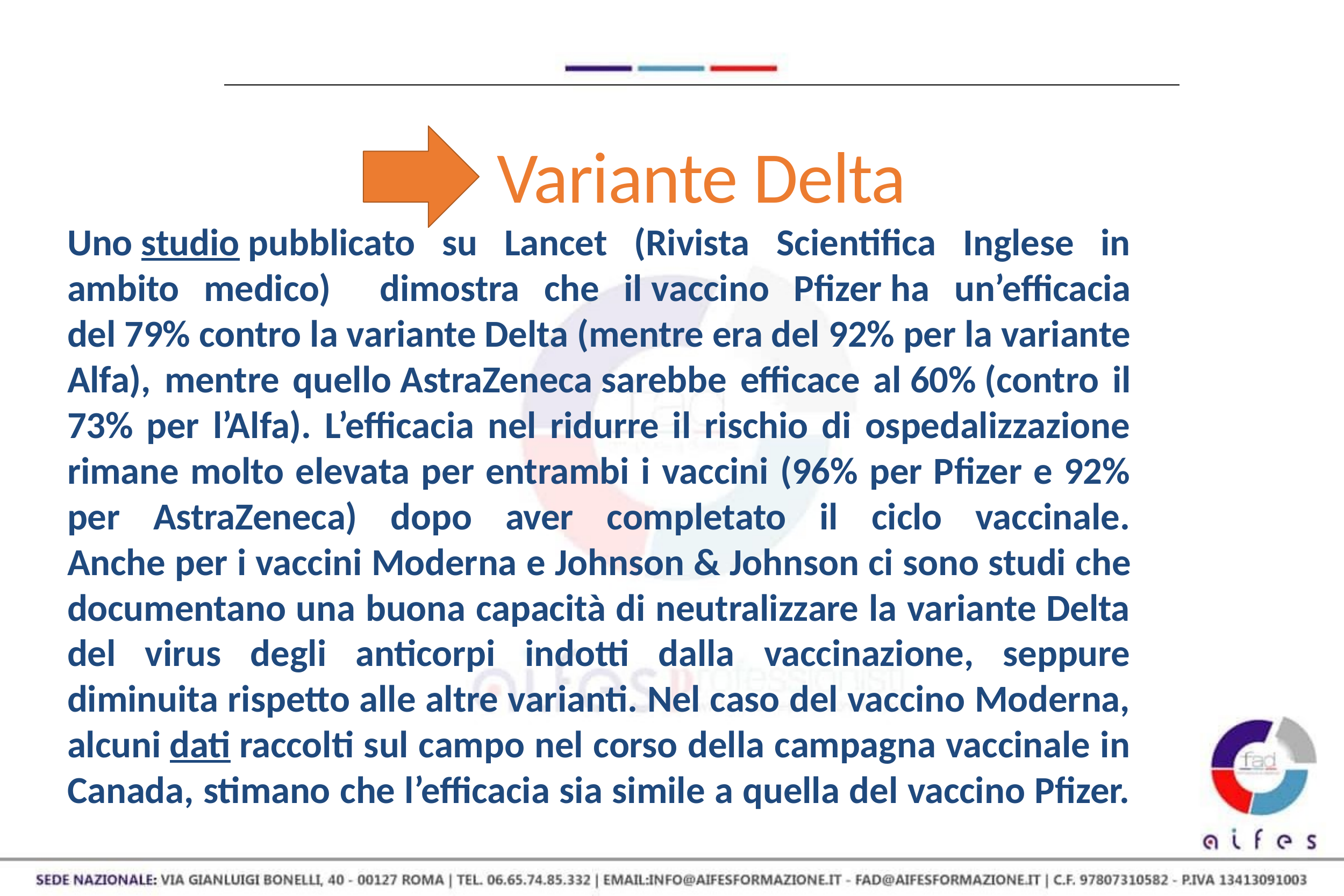

# Variante Delta
Uno studio pubblicato su Lancet (Rivista Scientifica Inglese in ambito medico)  dimostra che il vaccino Pfizer ha un’efficacia del 79% contro la variante Delta (mentre era del 92% per la variante Alfa), mentre quello AstraZeneca sarebbe efficace al 60% (contro il 73% per l’Alfa). L’efficacia nel ridurre il rischio di ospedalizzazione rimane molto elevata per entrambi i vaccini (96% per Pfizer e 92% per AstraZeneca) dopo aver completato il ciclo vaccinale.
Anche per i vaccini Moderna e Johnson & Johnson ci sono studi che documentano una buona capacità di neutralizzare la variante Delta del virus degli anticorpi indotti dalla vaccinazione, seppure diminuita rispetto alle altre varianti. Nel caso del vaccino Moderna, alcuni dati raccolti sul campo nel corso della campagna vaccinale in Canada, stimano che l’efficacia sia simile a quella del vaccino Pfizer.